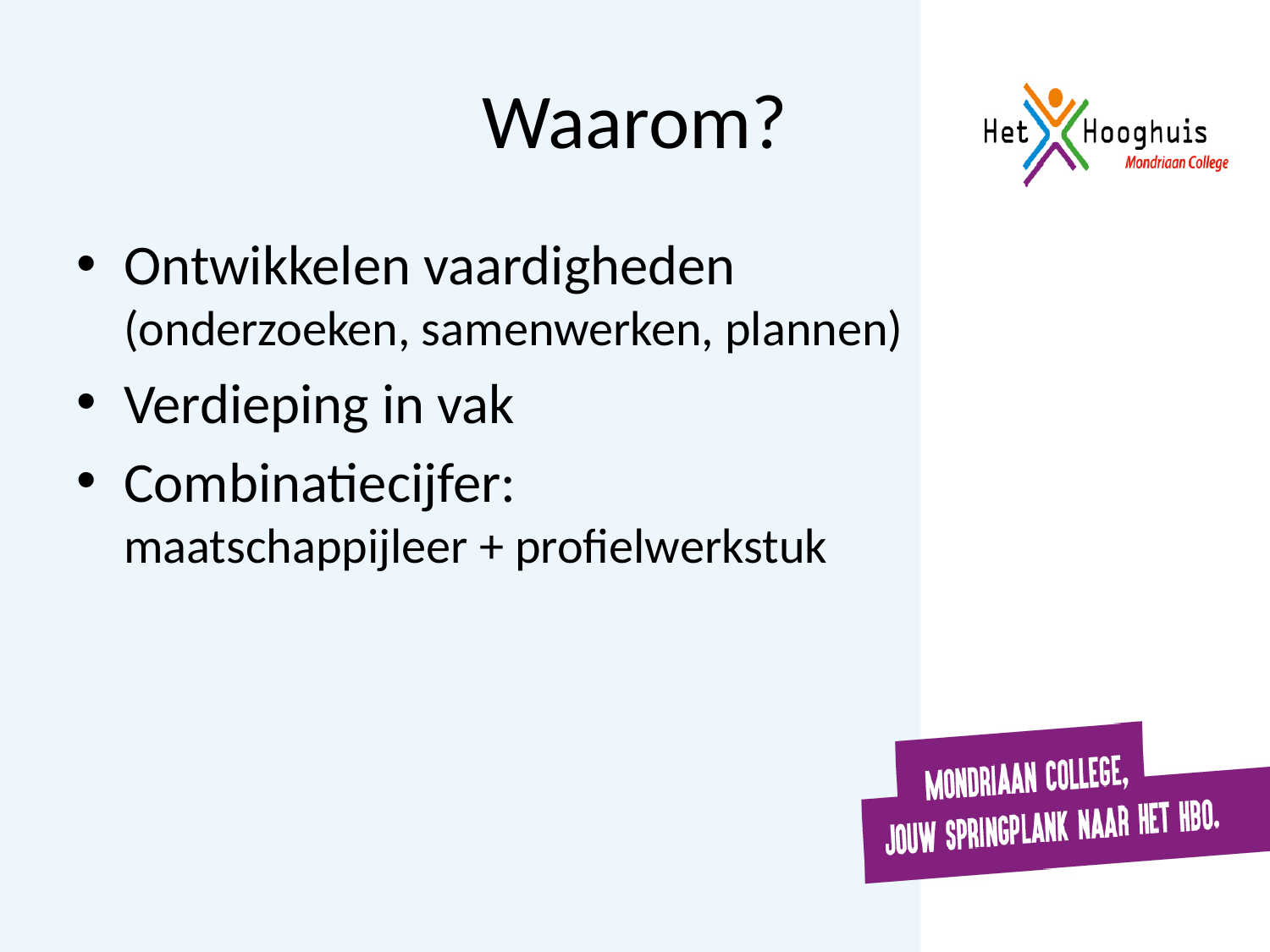

# Waarom?
Ontwikkelen vaardigheden
(onderzoeken, samenwerken, plannen)
Verdieping in vak
Combinatiecijfer:
maatschappijleer + profielwerkstuk